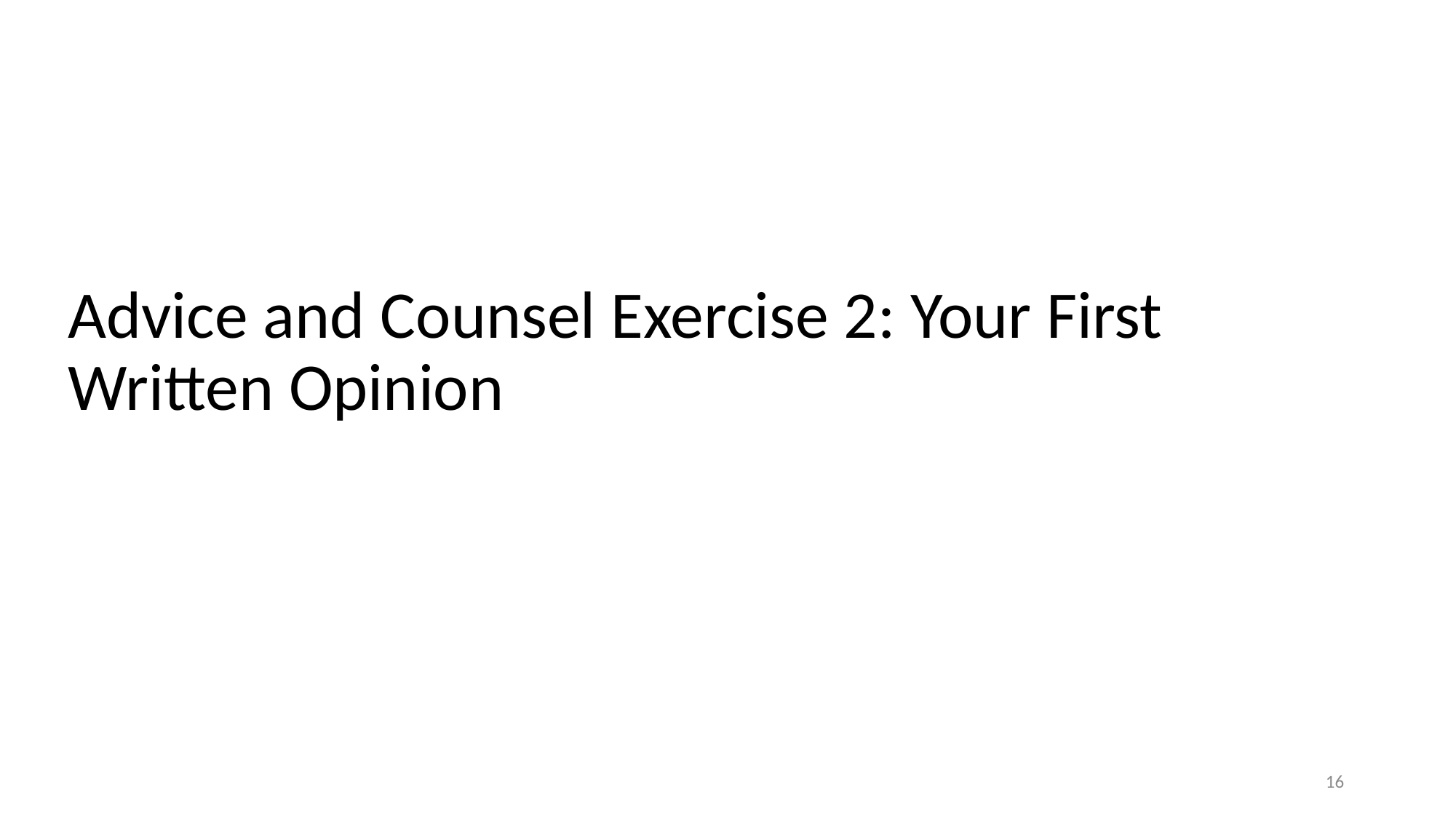

# Advice and Counsel Exercise 2: Your First Written Opinion
16